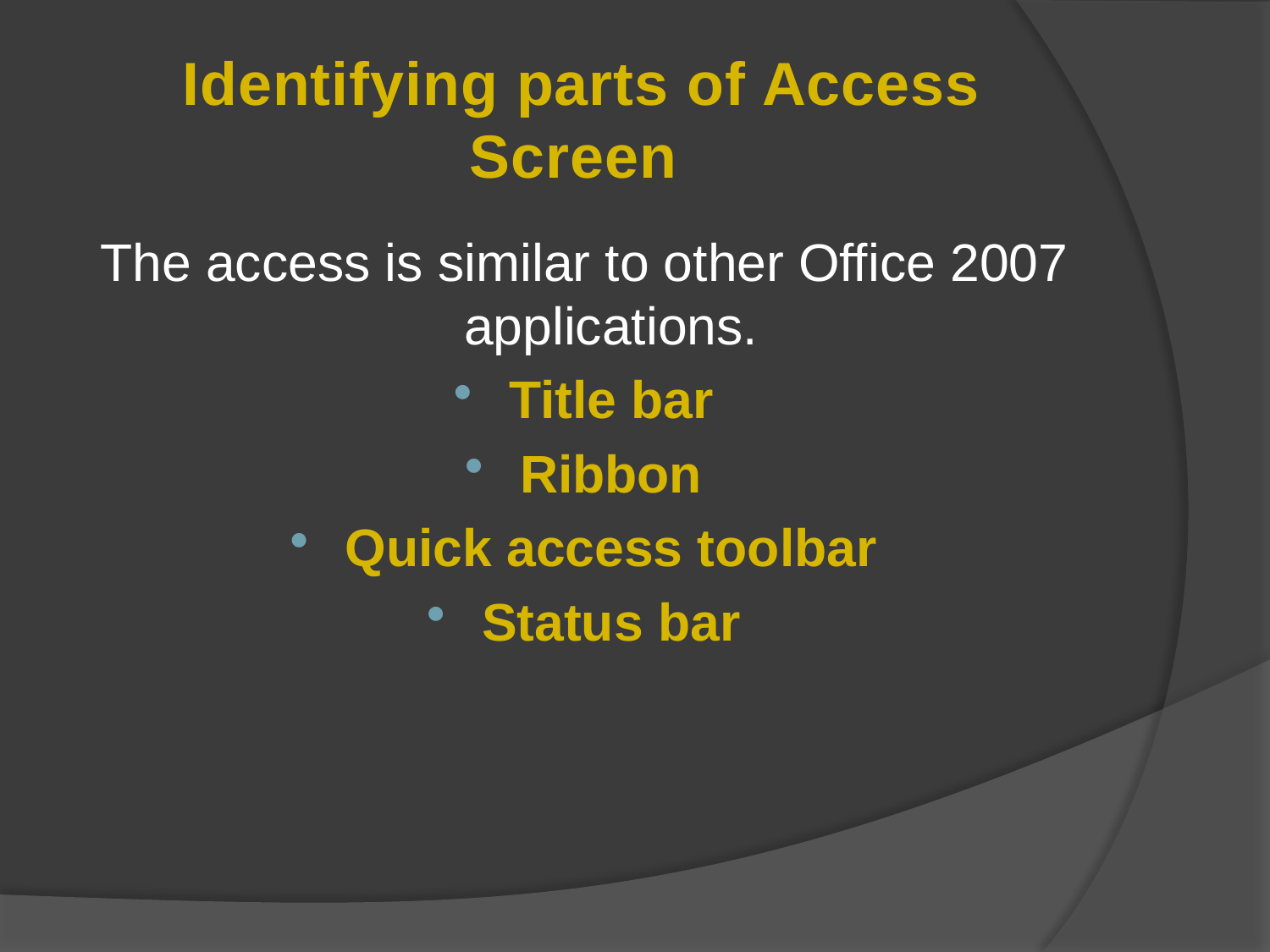

# Identifying parts of Access Screen
The access is similar to other Office 2007 applications.
Title bar
Ribbon
Quick access toolbar
Status bar